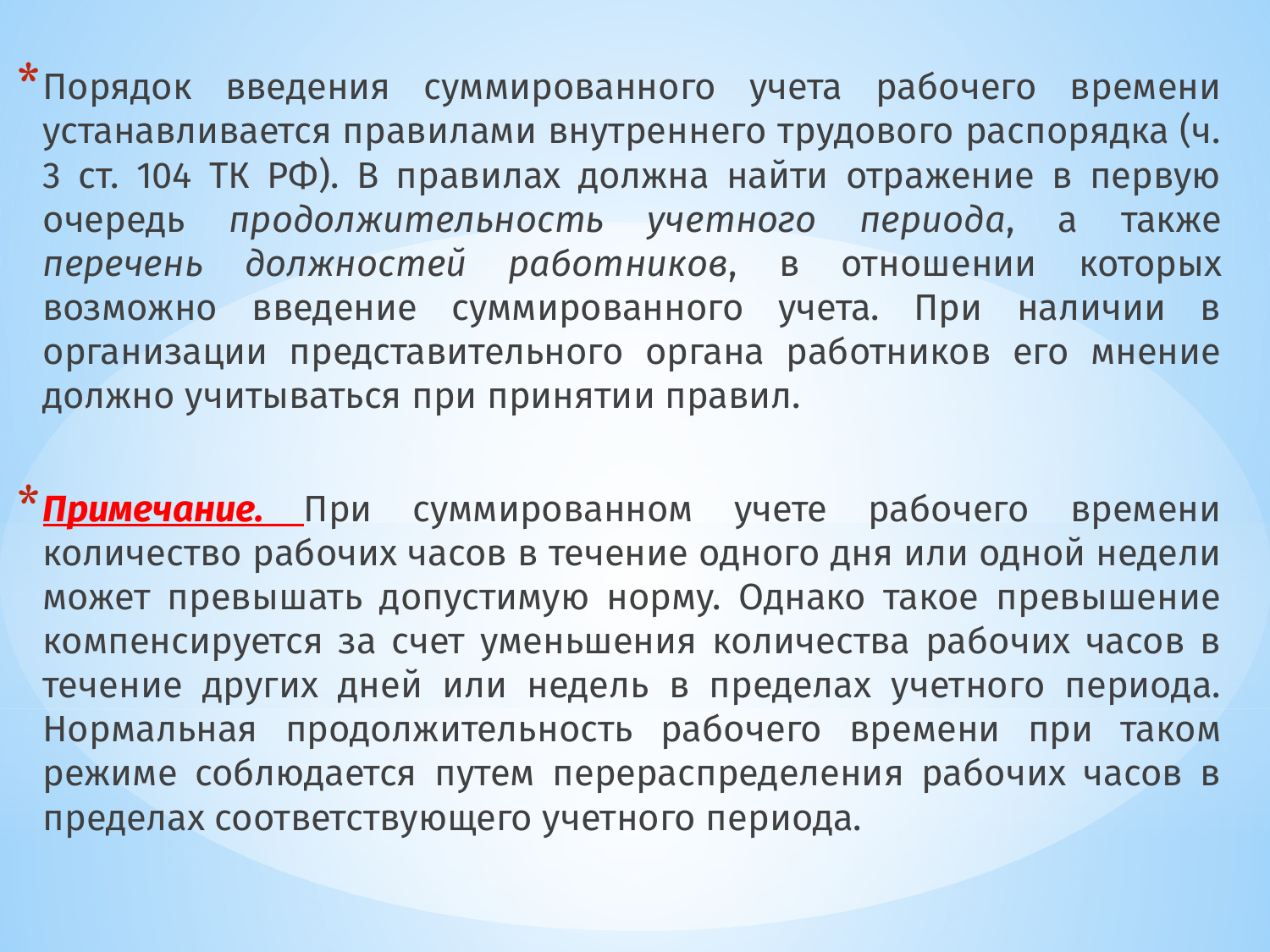

Порядок введения суммированного учета рабочего времени устанавливается правилами внутреннего трудового распорядка (ч. 3 ст. 104 ТК РФ). В правилах должна найти отражение в первую очередь продолжительность учетного периода, а также перечень должностей работников, в отношении которых возможно введение суммированного учета. При наличии в организации представительного органа работников его мнение должно учитываться при принятии правил.

Примечание. При суммированном учете рабочего времени количество рабочих часов в течение одного дня или одной недели может превышать допустимую норму. Однако такое превышение компенсируется за счет уменьшения количества рабочих часов в течение других дней или недель в пределах учетного периода. Нормальная продолжительность рабочего времени при таком режиме соблюдается путем перераспределения рабочих часов в пределах соответствующего учетного периода.